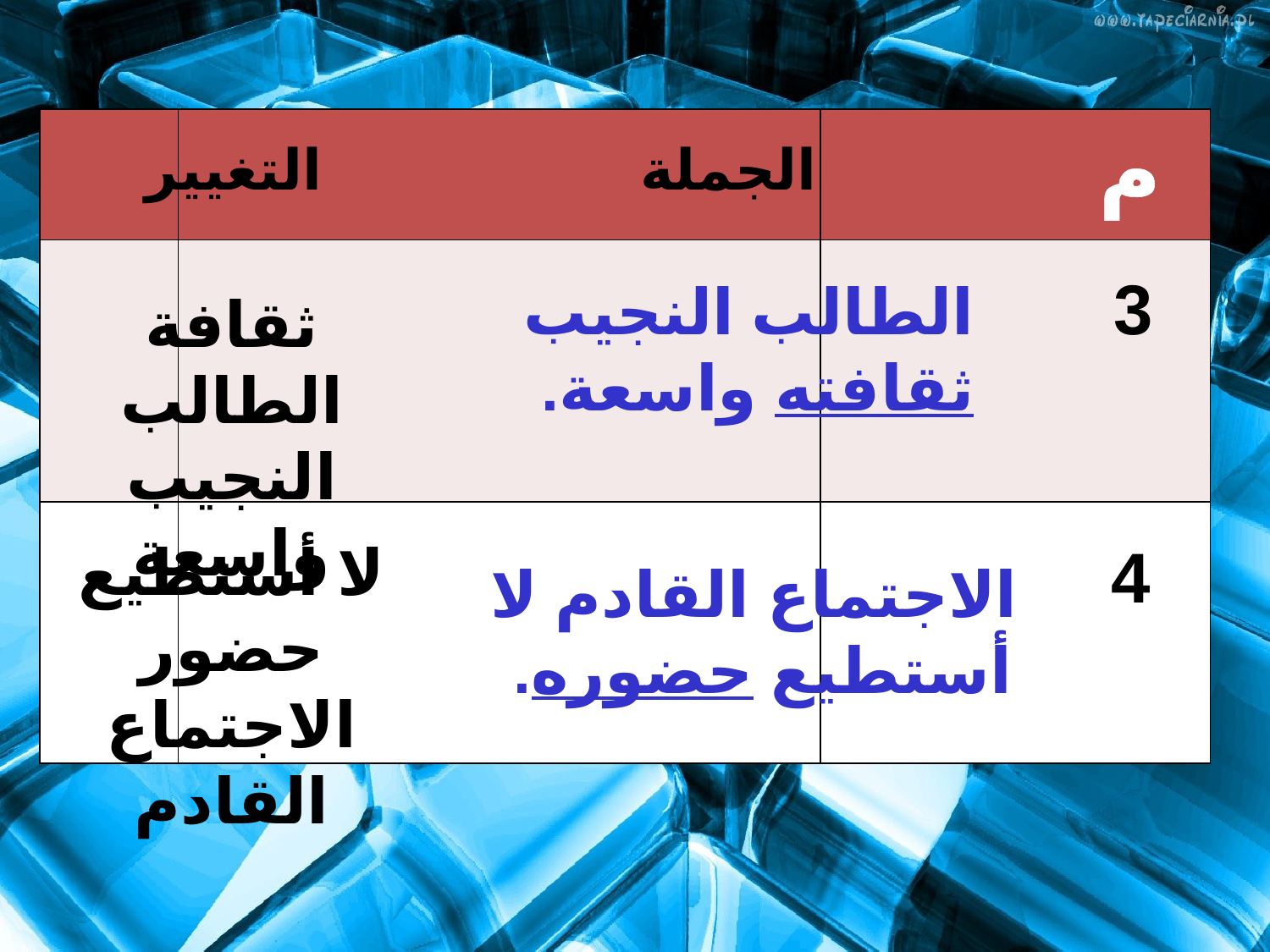

|  |  |  |
| --- | --- | --- |
|  |  |  |
|  |  |  |
م
التغيير
الجملة
3
الطالب النجيب ثقافته واسعة.
ثقافة الطالب النجيب واسعة
لا أستطيع حضور الاجتماع القادم
4
الاجتماع القادم لا أستطيع حضوره.